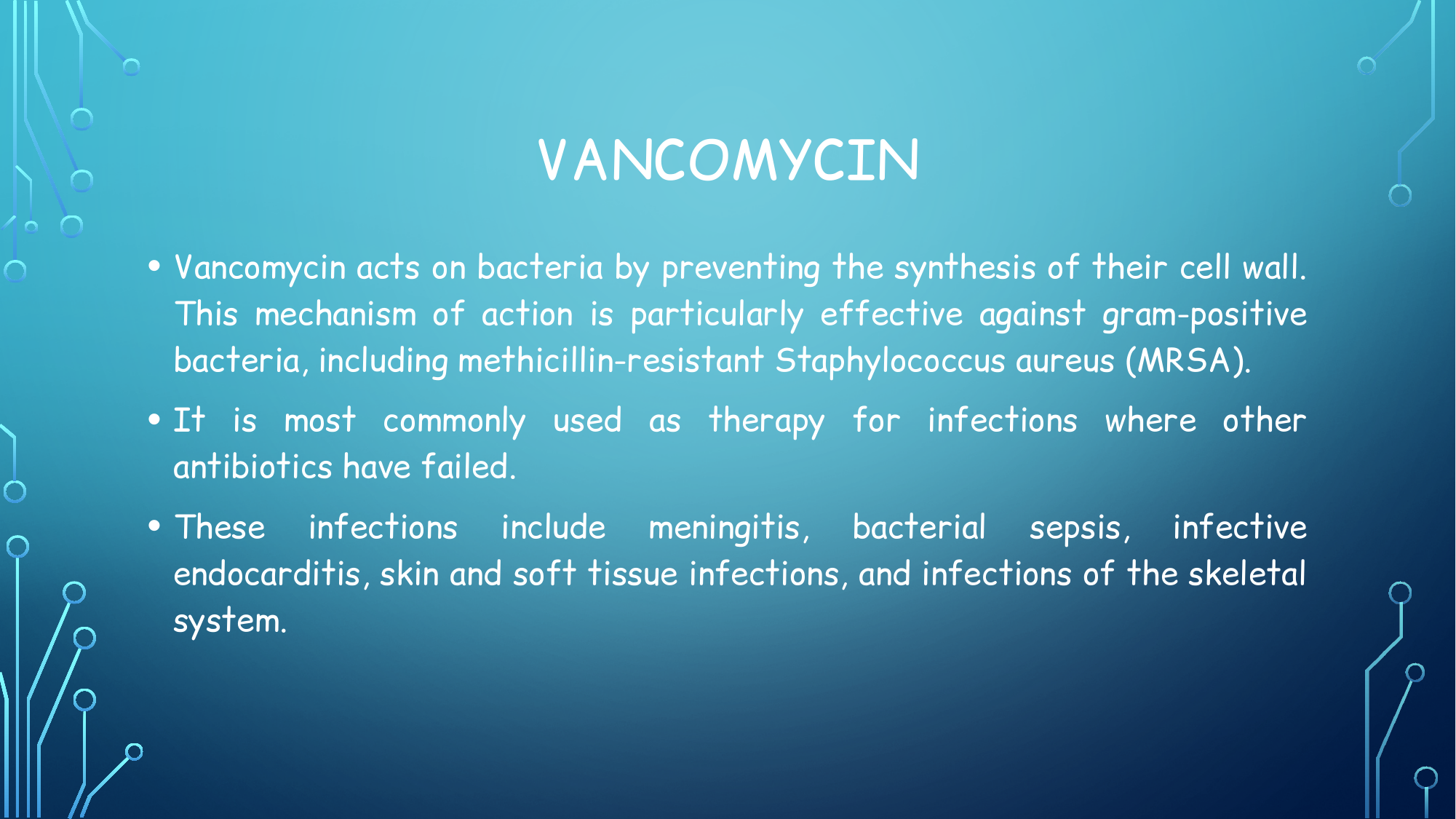

# Vancomycin
Vancomycin acts on bacteria by preventing the synthesis of their cell wall. This mechanism of action is particularly effective against gram-positive bacteria, including methicillin-resistant Staphylococcus aureus (MRSA).
It is most commonly used as therapy for infections where other antibiotics have failed.
These infections include meningitis, bacterial sepsis, infective endocarditis, skin and soft tissue infections, and infections of the skeletal system.